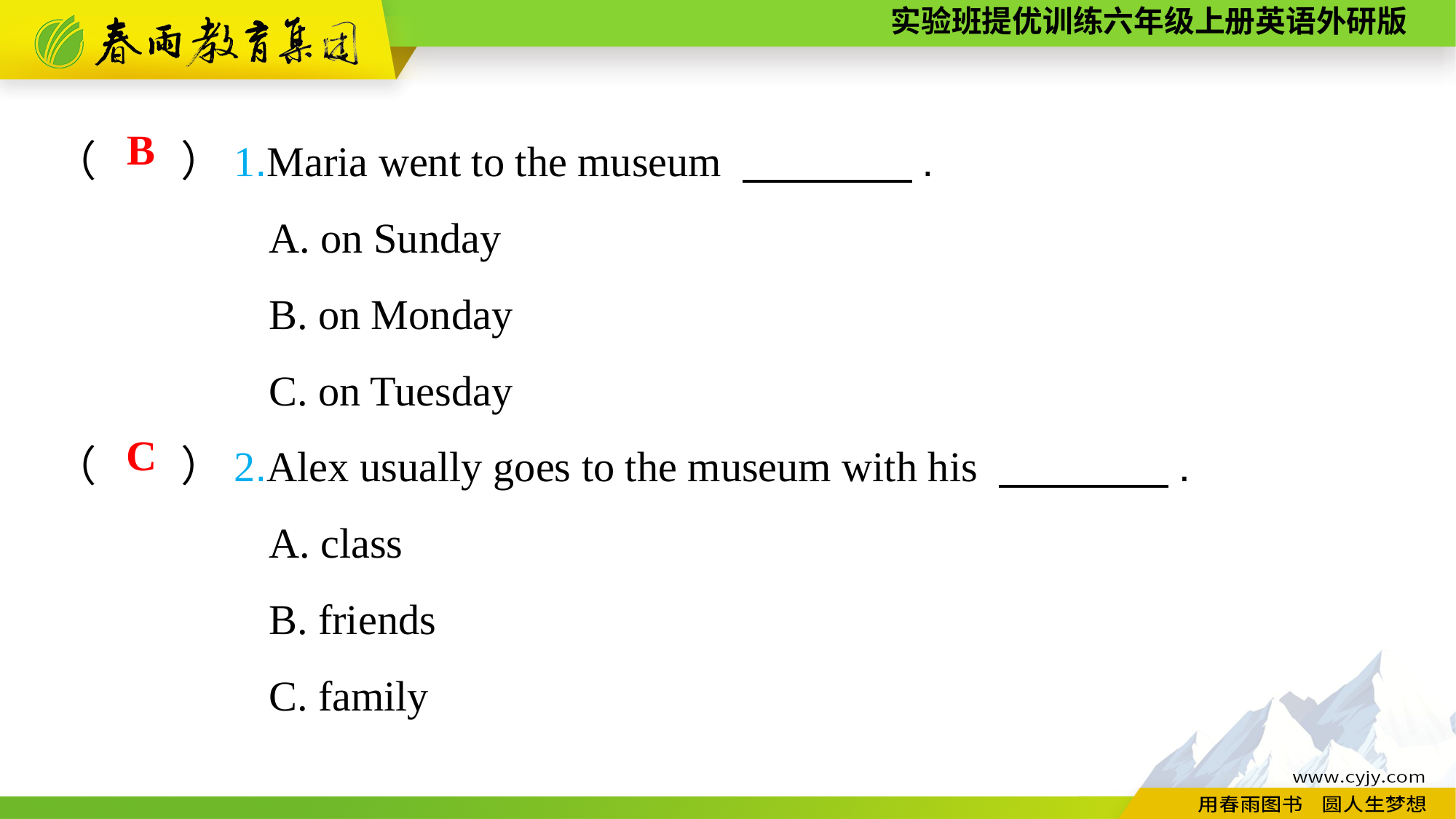

（　　）1.Maria went to the museum 　　　　.
A. on Sunday
B. on Monday
C. on Tuesday
B
（　　）2.Alex usually goes to the museum with his 　　　　.
A. class
B. friends
C. family
C